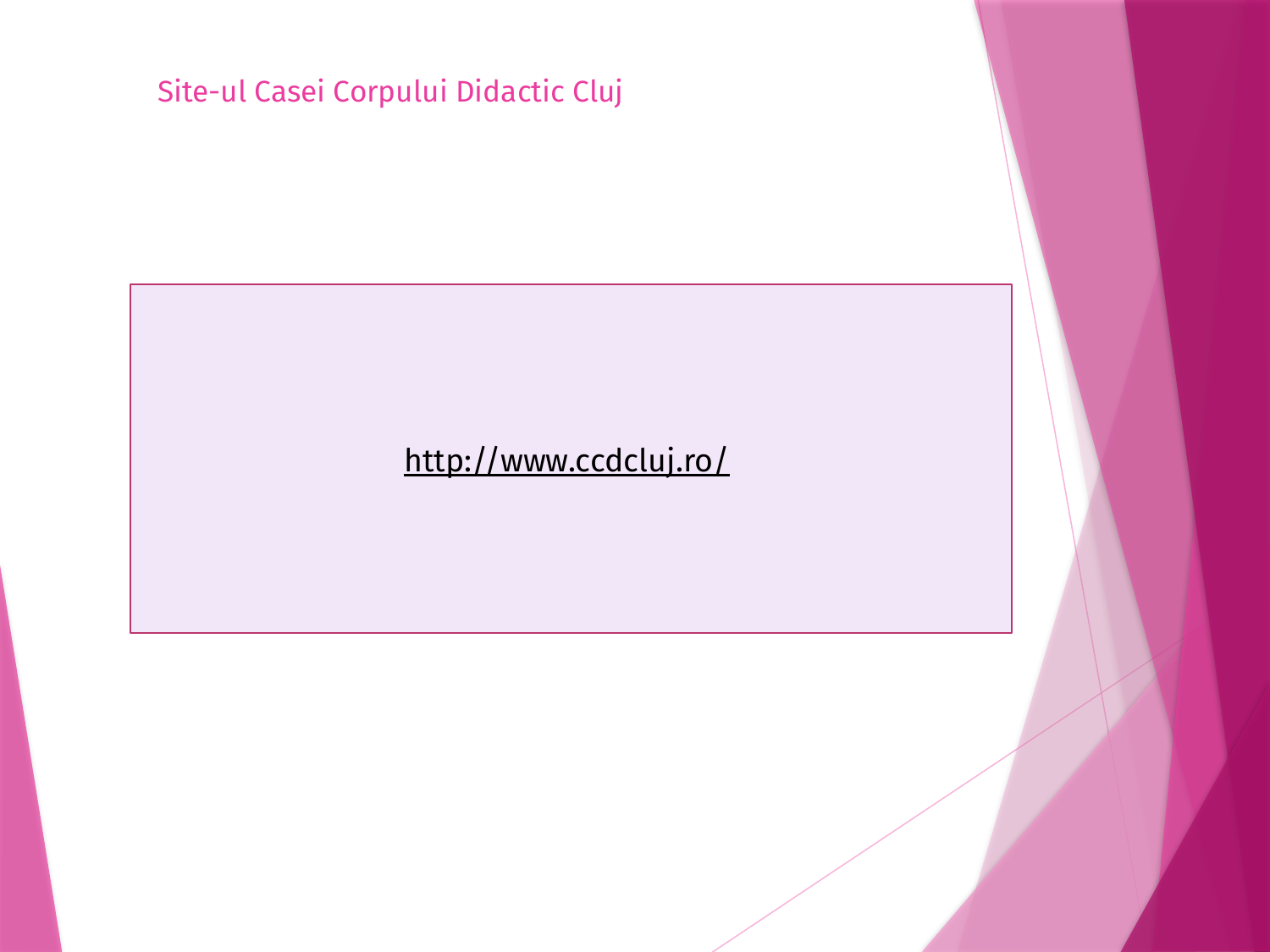

# Site-ul Casei Corpului Didactic Cluj

http://www.ccdcluj.ro/